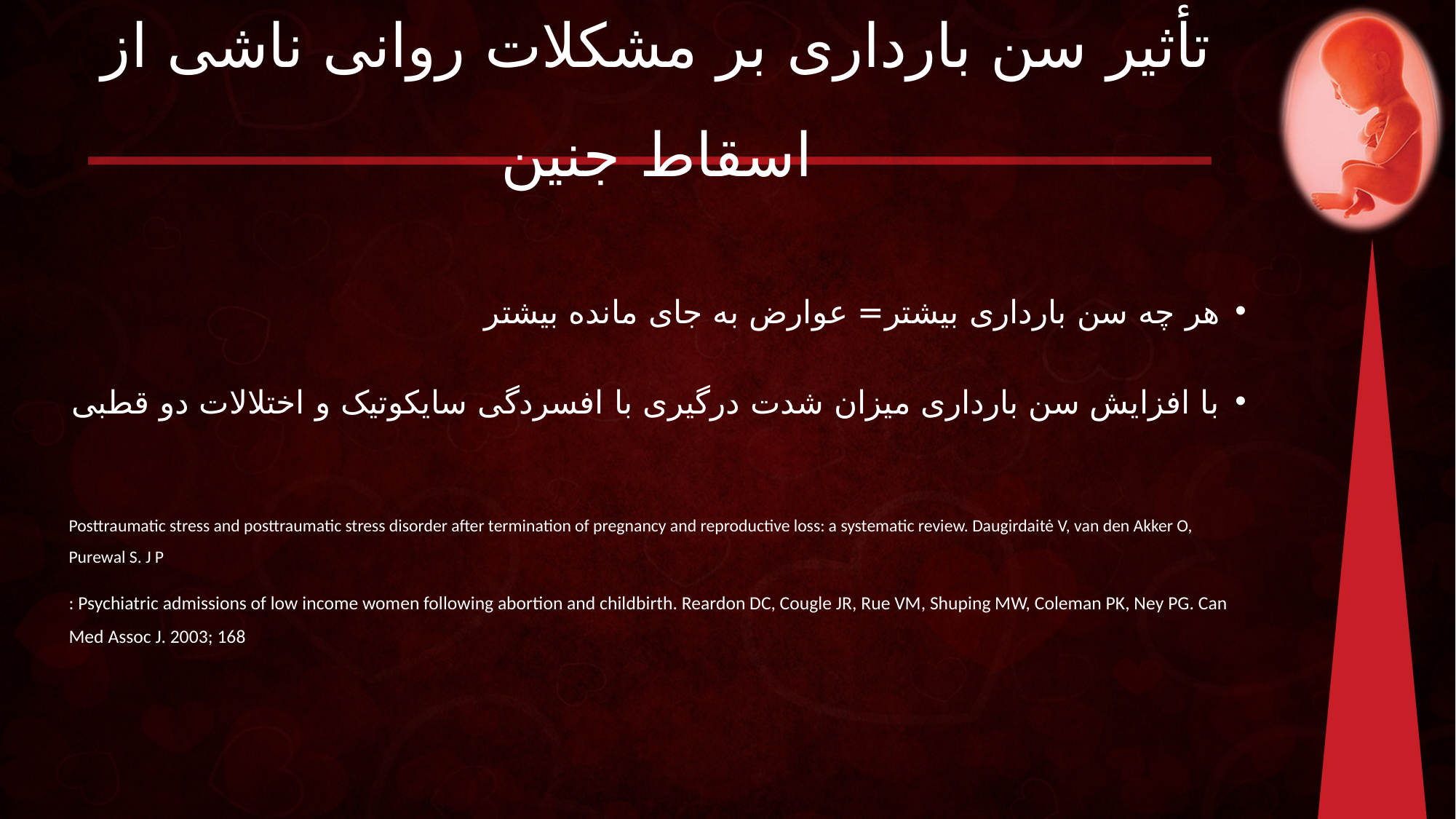

# تأثیر سن بارداری بر مشکلات روانی ناشی از اسقاط جنین
هر چه سن بارداری بیشتر= عوارض به جای مانده بیشتر
با افزایش سن بارداری میزان شدت درگیری با افسردگی سایکوتیک و اختلالات دو قطبی

Posttraumatic stress and posttraumatic stress disorder after termination of pregnancy and reproductive loss: a systematic review. Daugirdaitė V, van den Akker O, Purewal S. J P
: Psychiatric admissions of low income women following abortion and childbirth. Reardon DC, Cougle JR, Rue VM, Shuping MW, Coleman PK, Ney PG. Can Med Assoc J. 2003; 168